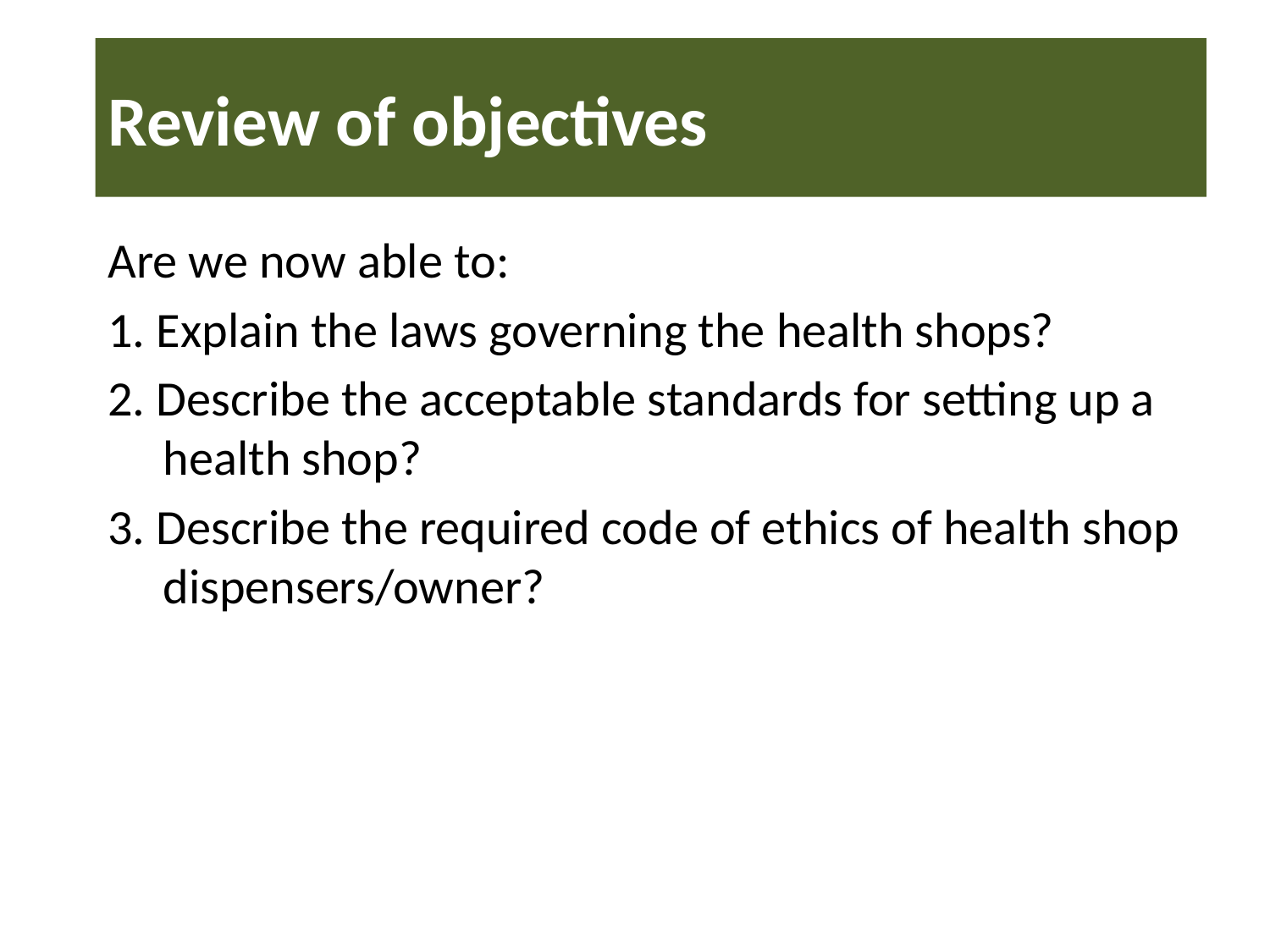

# Review of objectives
Are we now able to:
1. Explain the laws governing the health shops?
2. Describe the acceptable standards for setting up a health shop?
3. Describe the required code of ethics of health shop dispensers/owner?